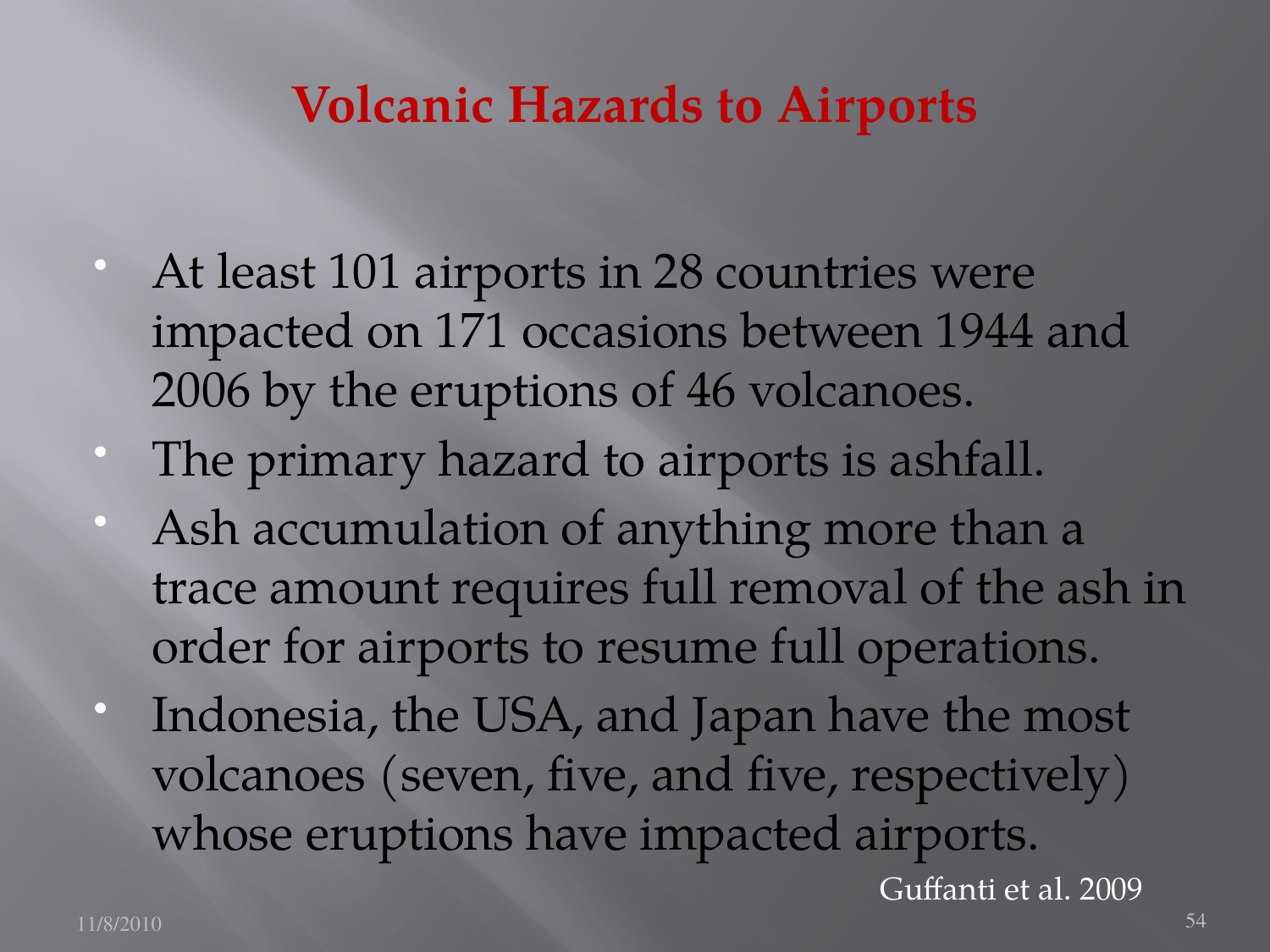

# Volcanic Hazards to Airports
At least 101 airports in 28 countries were impacted on 171 occasions between 1944 and 2006 by the eruptions of 46 volcanoes.
The primary hazard to airports is ashfall.
Ash accumulation of anything more than a trace amount requires full removal of the ash in order for airports to resume full operations.
Indonesia, the USA, and Japan have the most volcanoes (seven, five, and five, respectively) whose eruptions have impacted airports.

Guffanti et al. 2009

11/8/2010
54